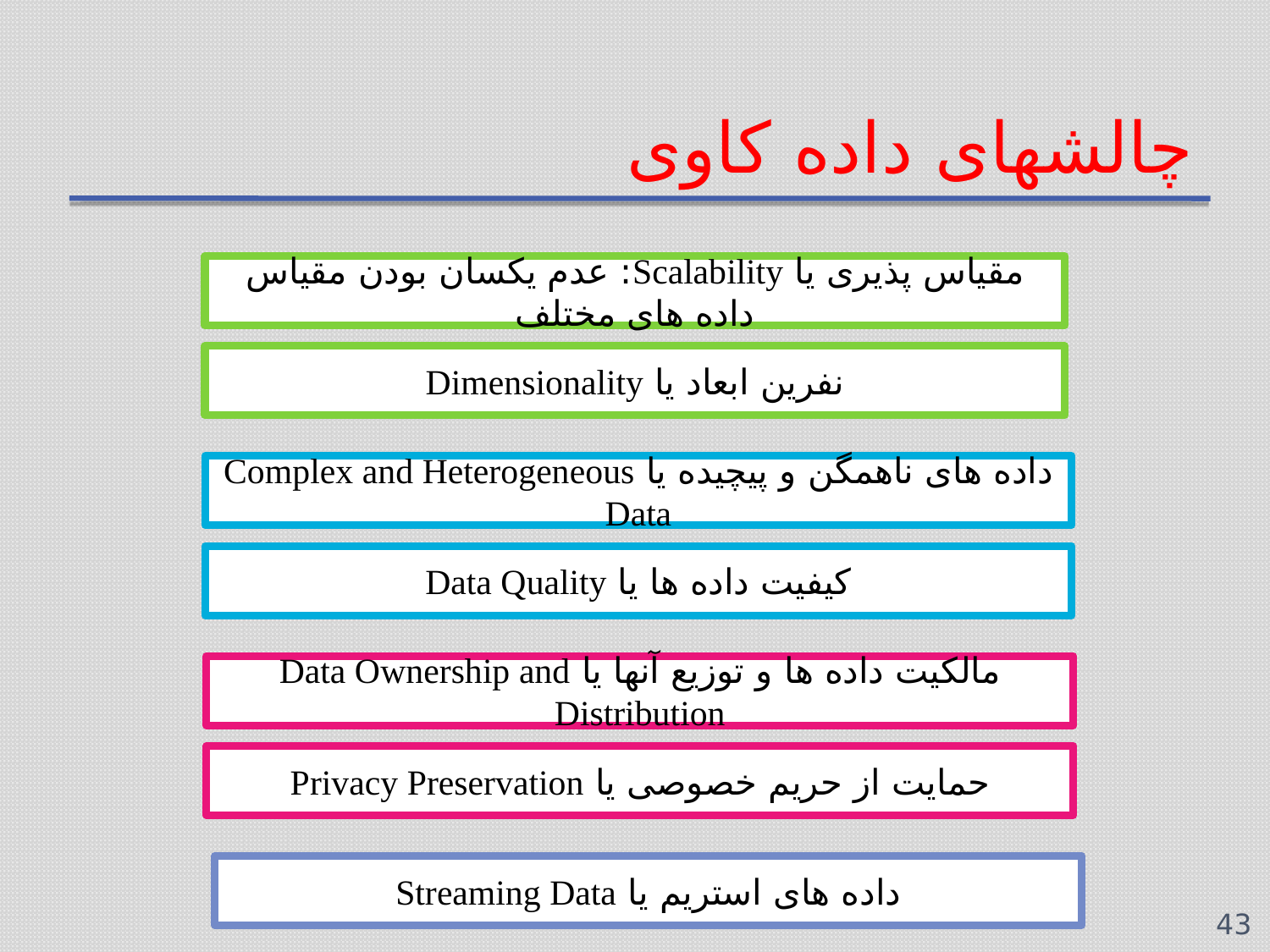

# چالشهای داده کاوی
مقیاس پذیری یا Scalability: عدم یکسان بودن مقیاس داده های مختلف
نفرین ابعاد یا Dimensionality
داده های ناهمگن و پیچیده یا Complex and Heterogeneous Data
کیفیت داده ها یا Data Quality
مالکیت داده ها و توزیع آنها یا Data Ownership and Distribution
حمایت از حریم خصوصی یا Privacy Preservation
داده های استریم یا Streaming Data
43